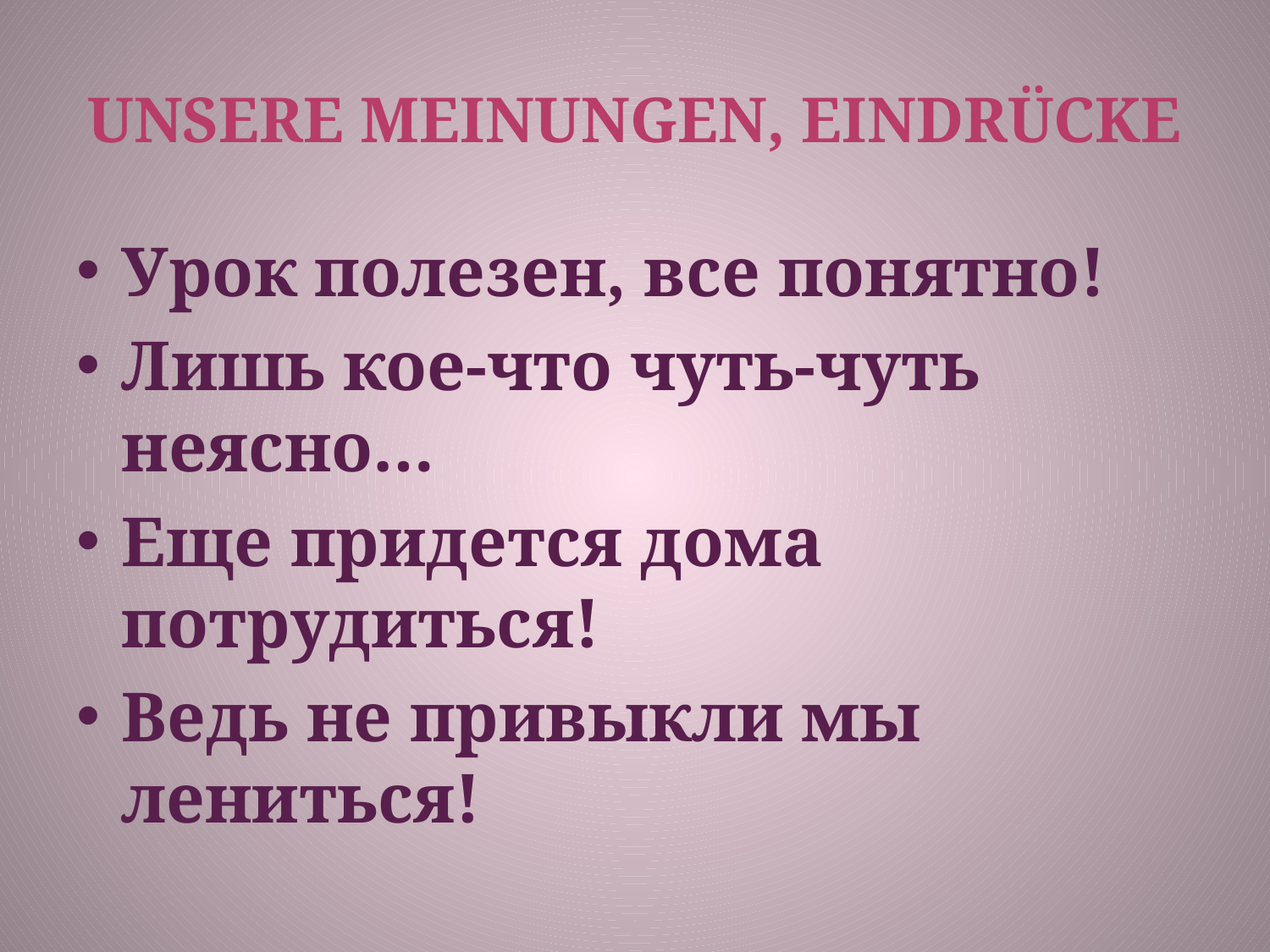

# Unsere Meinungen, Eindrücke
Урок полезен, все понятно!
Лишь кое-что чуть-чуть неясно…
Еще придется дома потрудиться!
Ведь не привыкли мы лениться!